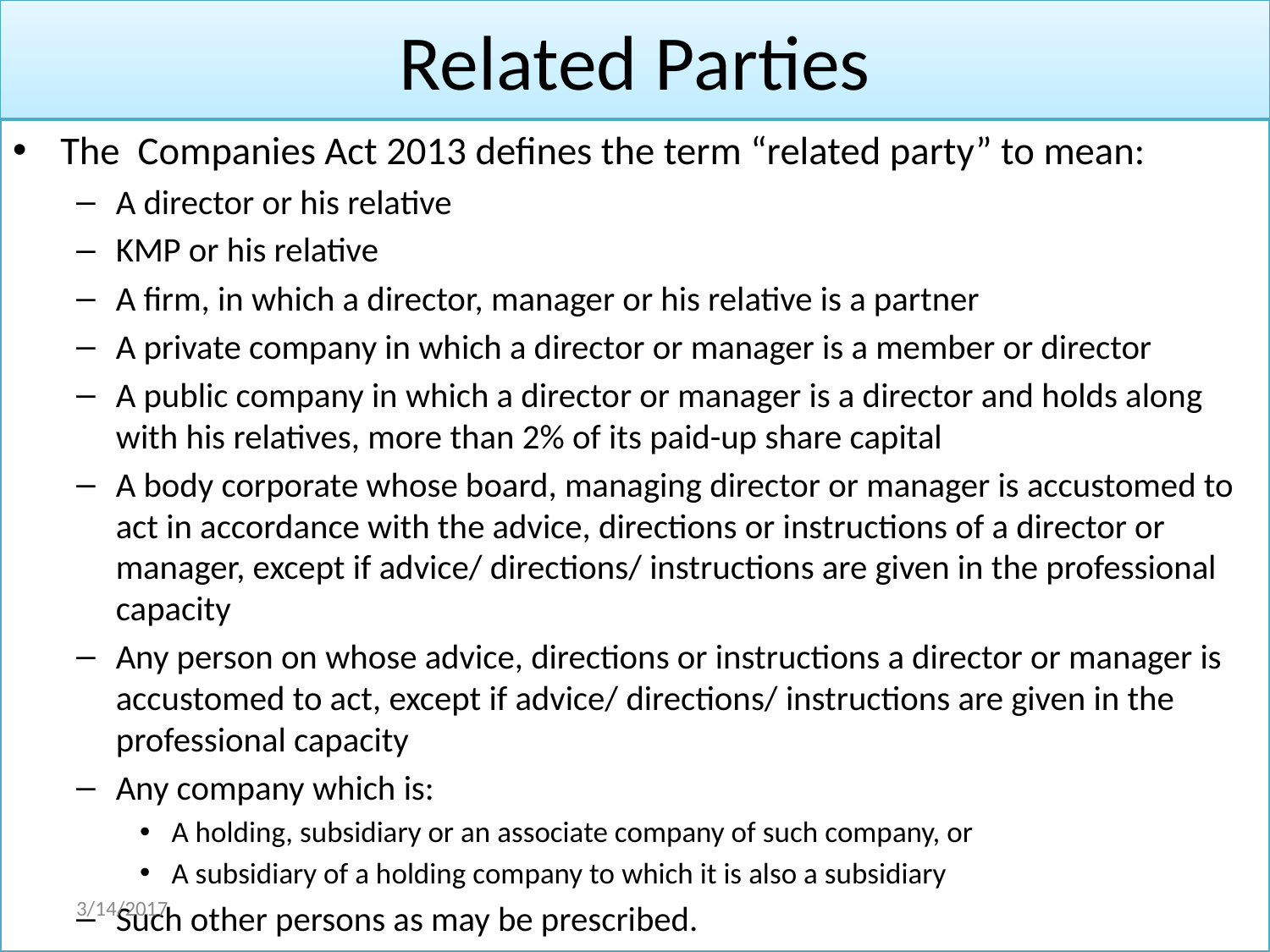

# Related Parties
The  Companies Act 2013 defines the term “related party” to mean:
A director or his relative
KMP or his relative
A firm, in which a director, manager or his relative is a partner
A private company in which a director or manager is a member or director
A public company in which a director or manager is a director and holds along with his relatives, more than 2% of its paid-up share capital
A body corporate whose board, managing director or manager is accustomed to act in accordance with the advice, directions or instructions of a director or manager, except if advice/ directions/ instructions are given in the professional capacity
Any person on whose advice, directions or instructions a director or manager is accustomed to act, except if advice/ directions/ instructions are given in the professional capacity
Any company which is:
A holding, subsidiary or an associate company of such company, or
A subsidiary of a holding company to which it is also a subsidiary
Such other persons as may be prescribed.

3/14/2017
rajkumarradukia@caaa.in
19